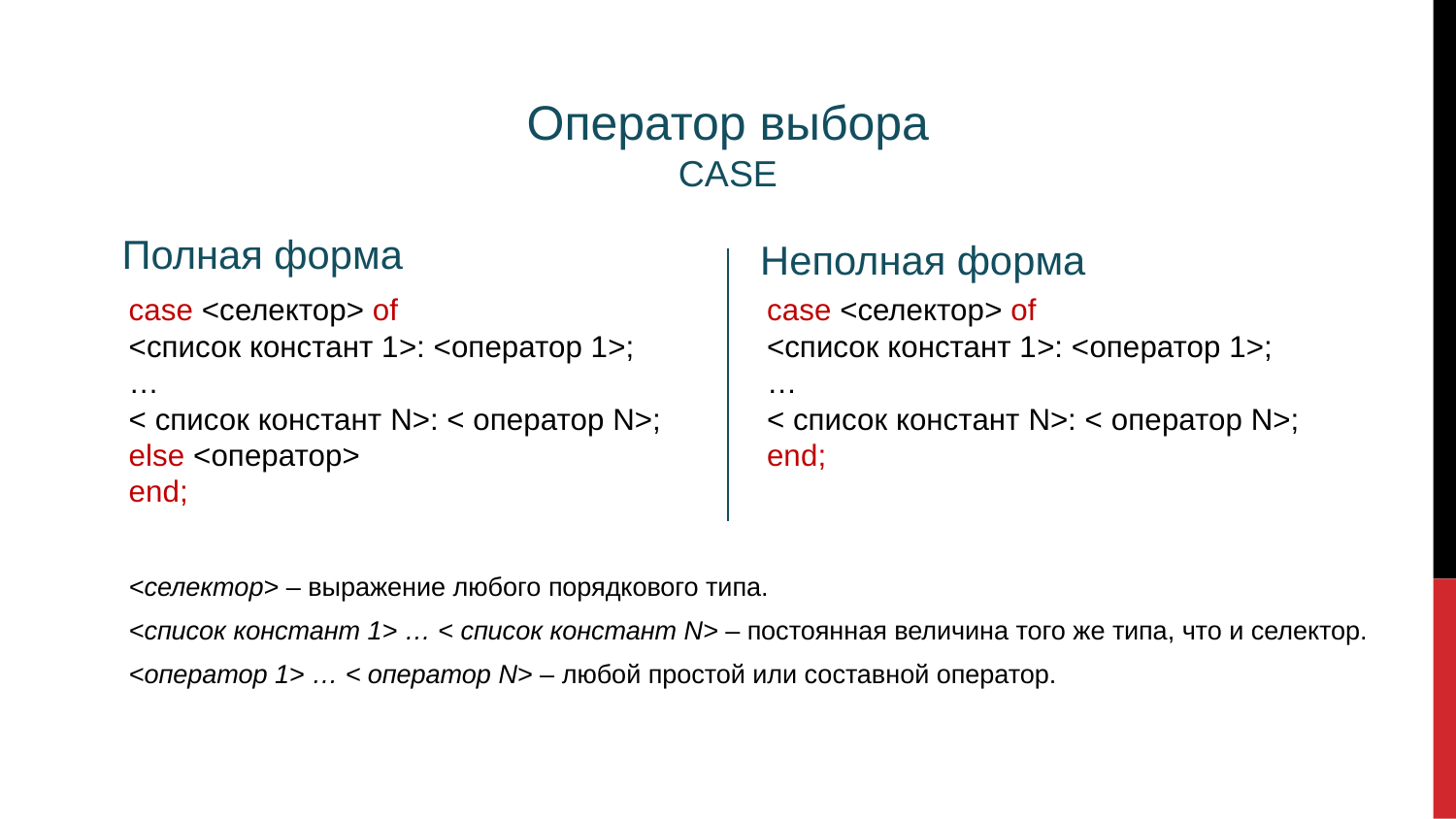

Оператор выбора
CASE
Полная форма
Неполная форма
case <селектор> of
<список констант 1>: <оператор 1>;
…
< список констант N>: < оператор N>;
else <оператор>
end;
case <селектор> of
<список констант 1>: <оператор 1>;
…
< список констант N>: < оператор N>;
end;
<селектор> – выражение любого порядкового типа.
<список констант 1> … < список констант N> – постоянная величина того же типа, что и селектор.
<оператор 1> … < оператор N> – любой простой или составной оператор.